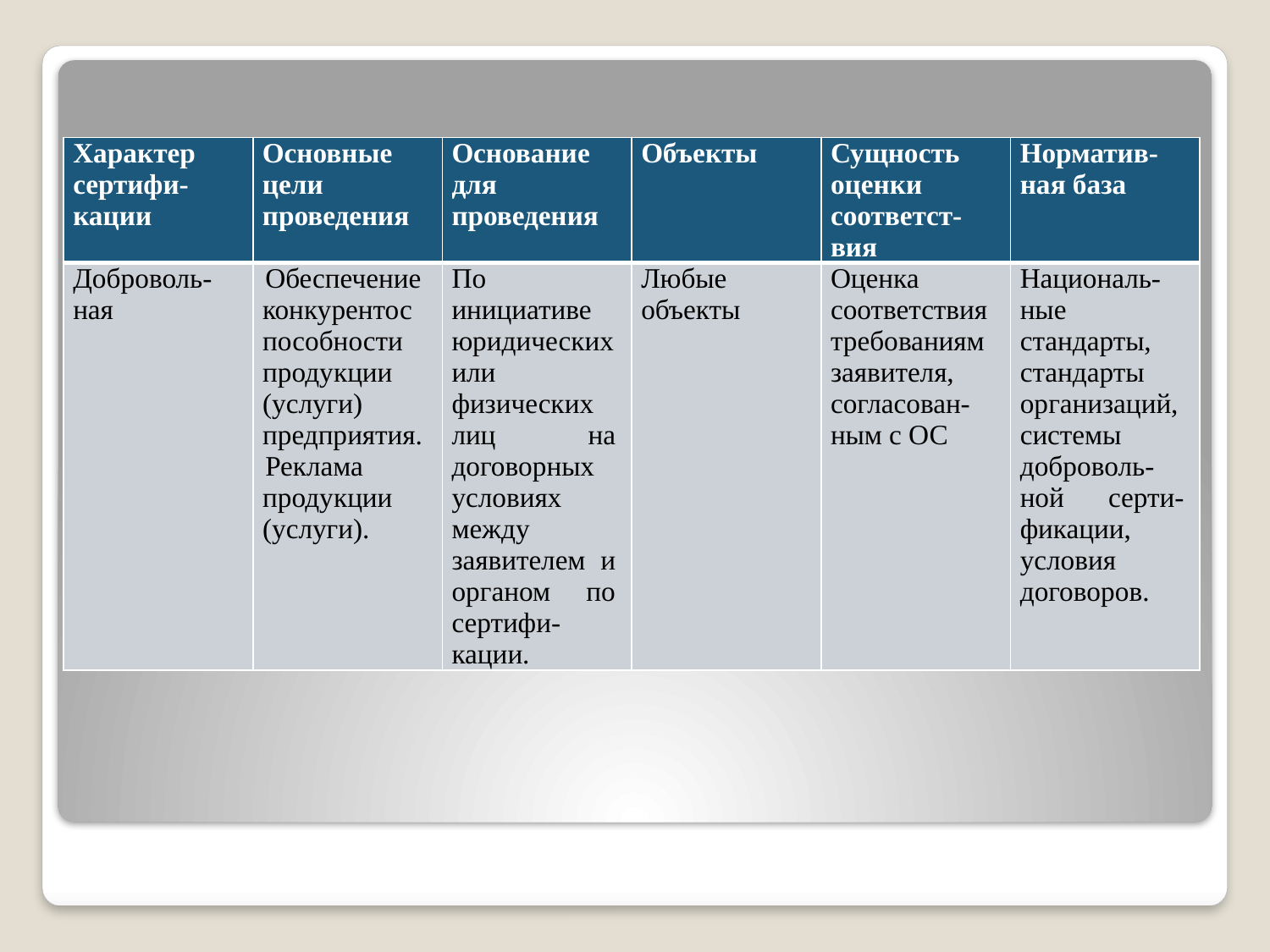

| Характер сертифи-кации | Основные цели проведения | Основание для проведения | Объекты | Сущность оценки соответст-вия | Норматив-ная база |
| --- | --- | --- | --- | --- | --- |
| Доброволь-ная | Обеспечение конкурентоспособности продукции (услуги) предприятия. Реклама продукции (услуги). | По инициативе юридических или физических лиц на договорных условиях между заявителем и органом по сертифи-кации. | Любые объекты | Оценка соответствия требованиям заявителя, согласован-ным с ОС | Националь-ные стандарты, стандарты организаций, системы доброволь-ной серти-фикации, условия договоров. |